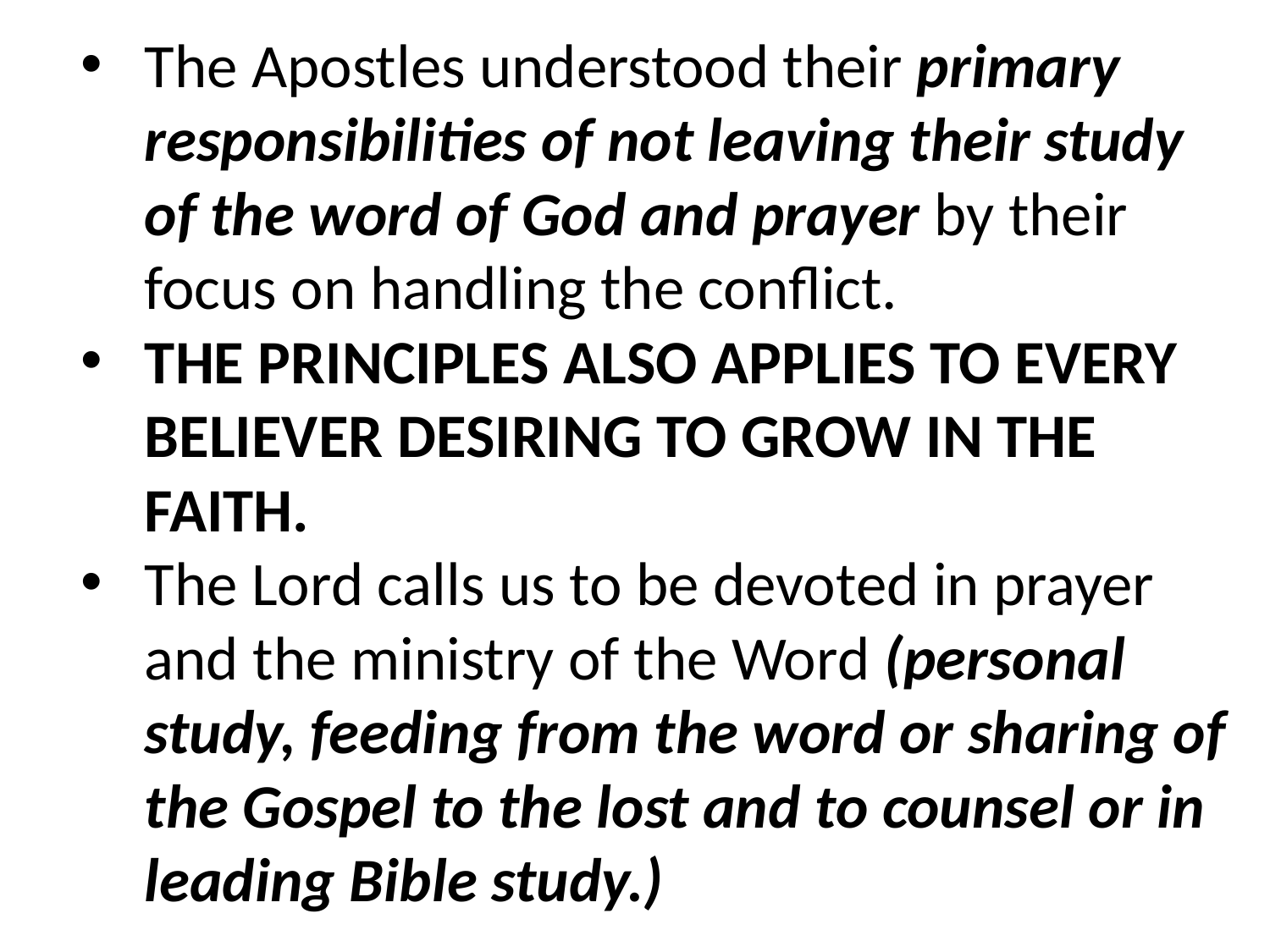

The Apostles understood their primary responsibilities of not leaving their study of the word of God and prayer by their focus on handling the conflict.
THE PRINCIPLES ALSO APPLIES TO EVERY BELIEVER DESIRING TO GROW IN THE FAITH.
The Lord calls us to be devoted in prayer and the ministry of the Word (personal study, feeding from the word or sharing of the Gospel to the lost and to counsel or in leading Bible study.)